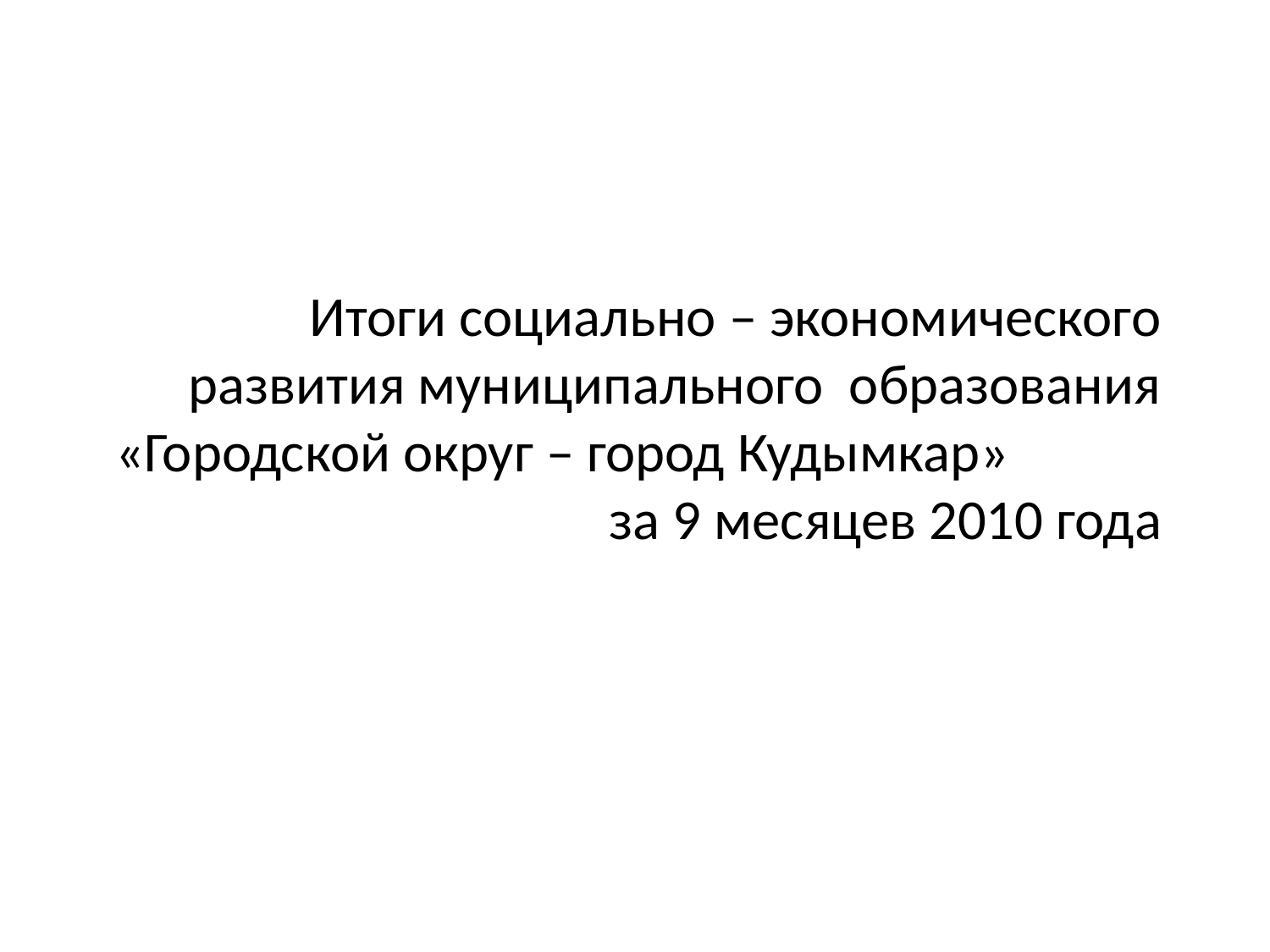

# Итоги социально – экономического развития муниципального  образования «Городской округ – город Кудымкар»                     за 9 месяцев 2010 года